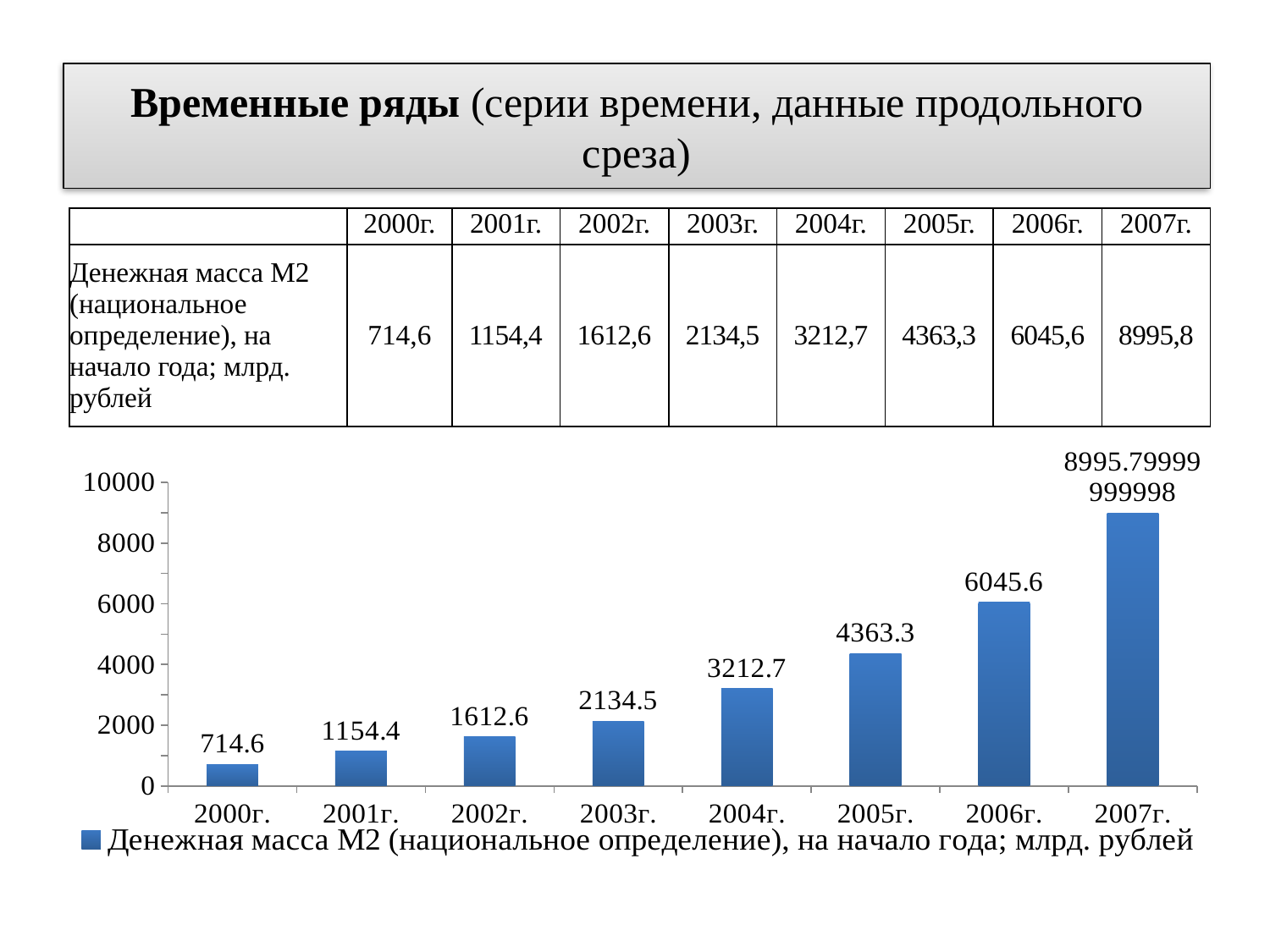

# Временные ряды (серии времени, данные продольного среза)
|  | 2000г. | 2001г. | 2002г. | 2003г. | 2004г. | 2005г. | 2006г. | 2007г. |
| --- | --- | --- | --- | --- | --- | --- | --- | --- |
| Денежная масса М2 (национальное определение), на начало года; млрд. рублей | 714,6 | 1154,4 | 1612,6 | 2134,5 | 3212,7 | 4363,3 | 6045,6 | 8995,8 |

### Chart

| Category | Денежная масса М2 (национальное определение), на начало года; млрд. рублей |
|---|---|
| 2000г. | 714.6 |
| 2001г. | 1154.4 |
| 2002г. | 1612.6 |
| 2003г. | 2134.5 |
| 2004г. | 3212.7 |
| 2005г. | 4363.3 |
| 2006г. | 6045.6 |
| 2007г. | 8995.799999999981 |